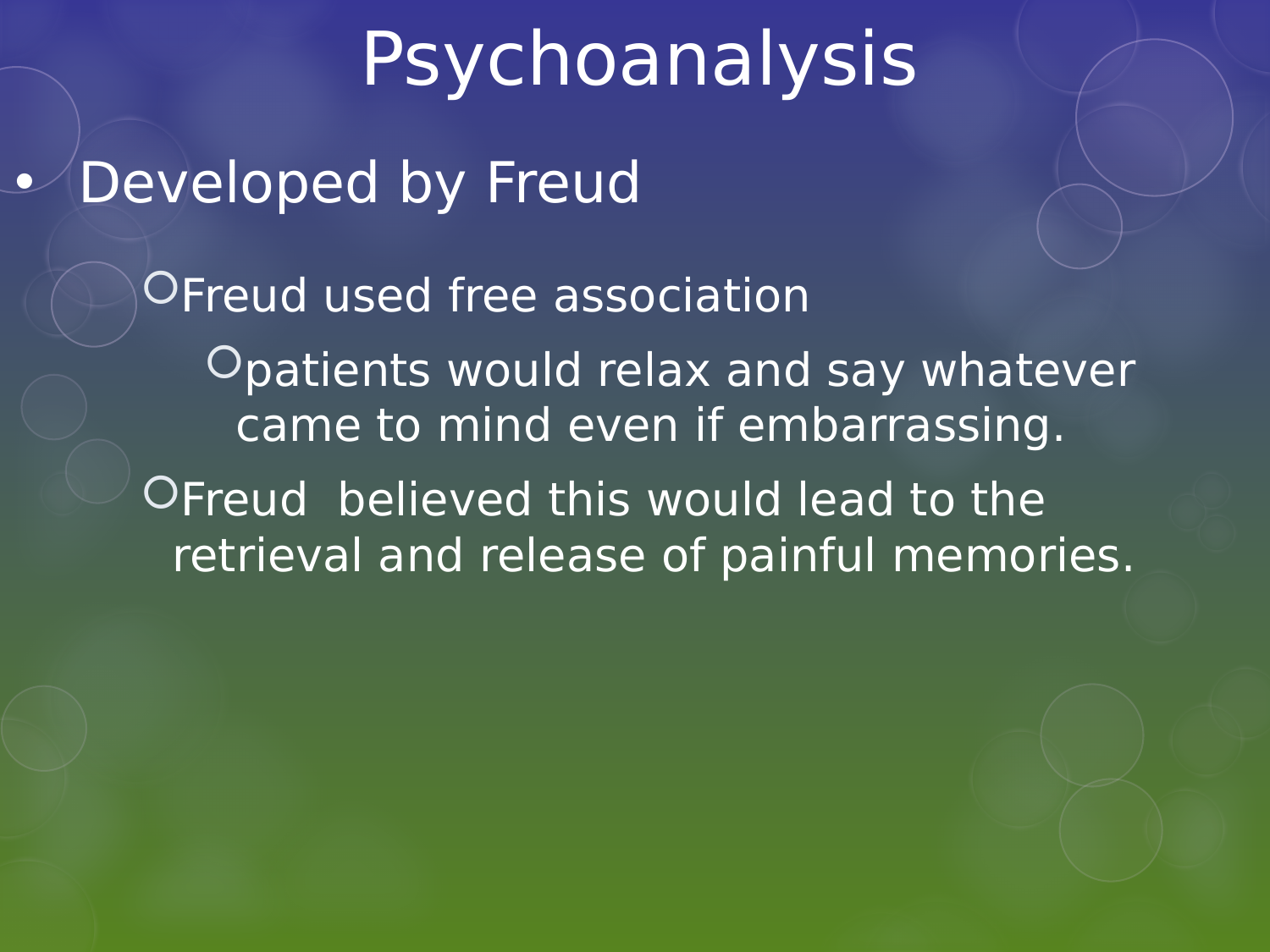

# Psychoanalysis
Developed by Freud
Freud used free association
patients would relax and say whatever came to mind even if embarrassing.
Freud  believed this would lead to the retrieval and release of painful memories.